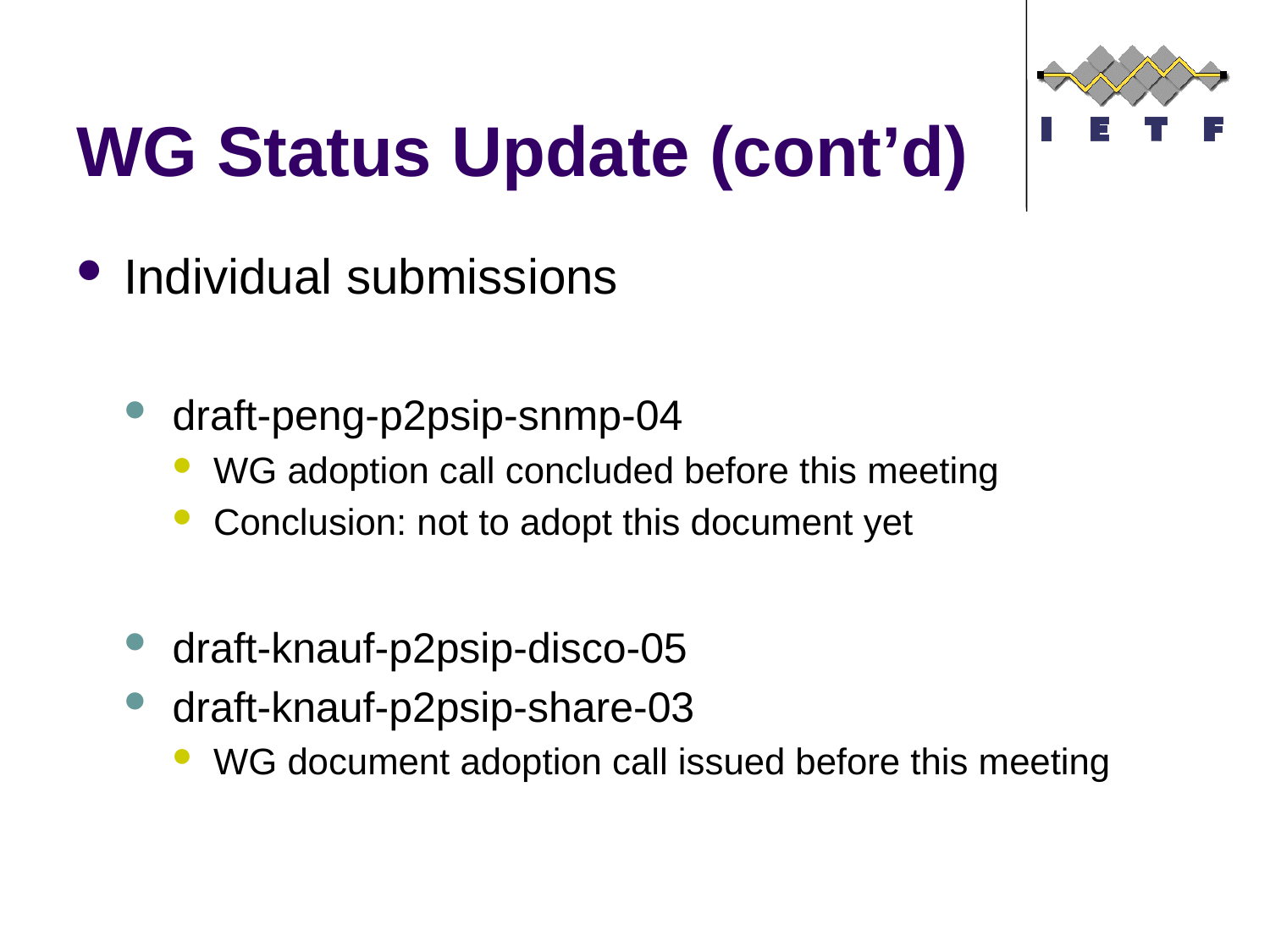

# WG Status Update (cont’d)
Individual submissions

draft-peng-p2psip-snmp-04
WG adoption call concluded before this meeting
Conclusion: not to adopt this document yet

draft-knauf-p2psip-disco-05
draft-knauf-p2psip-share-03
WG document adoption call issued before this meeting